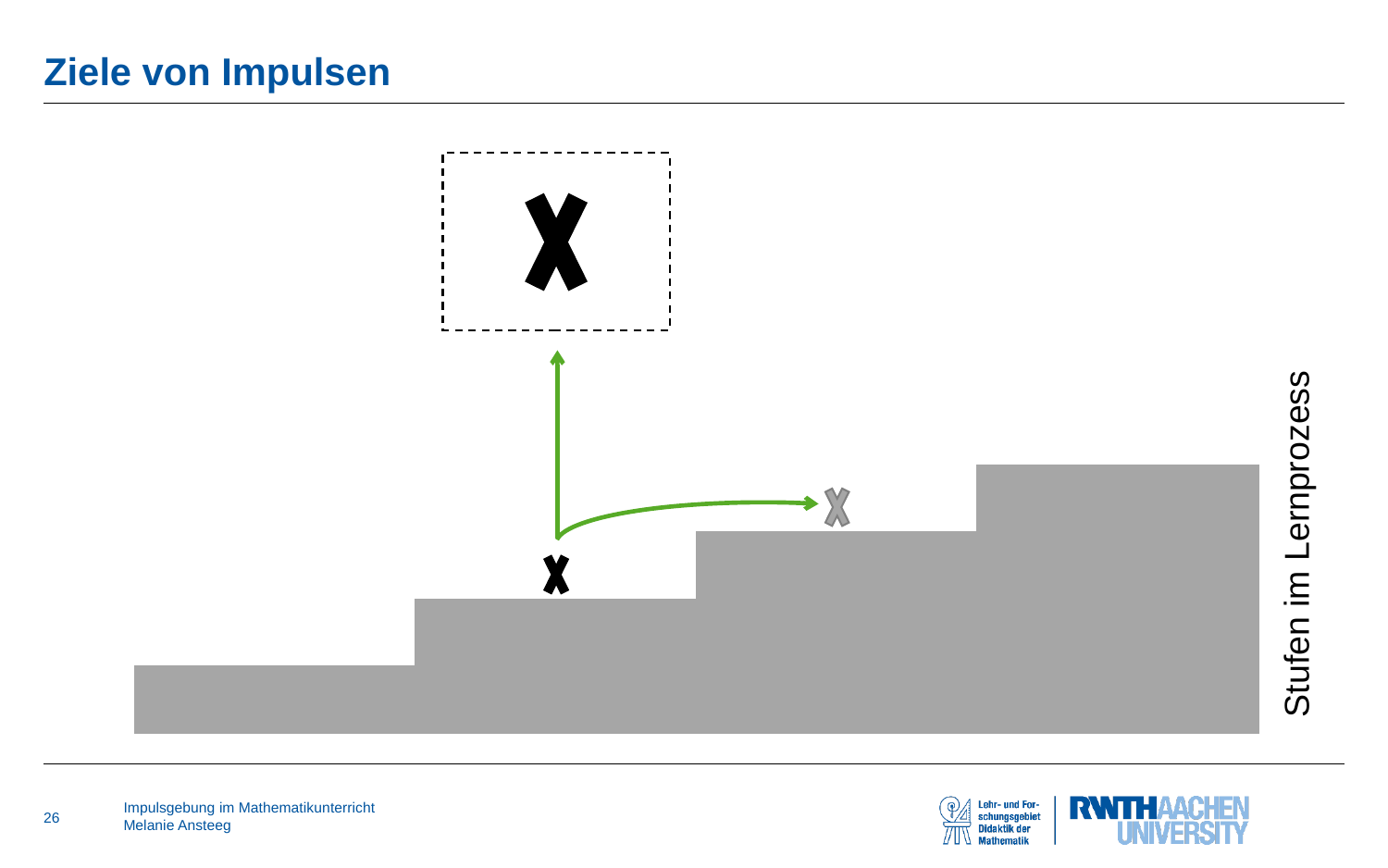

# Ziele von Impulsen

Stufen im Lernprozess